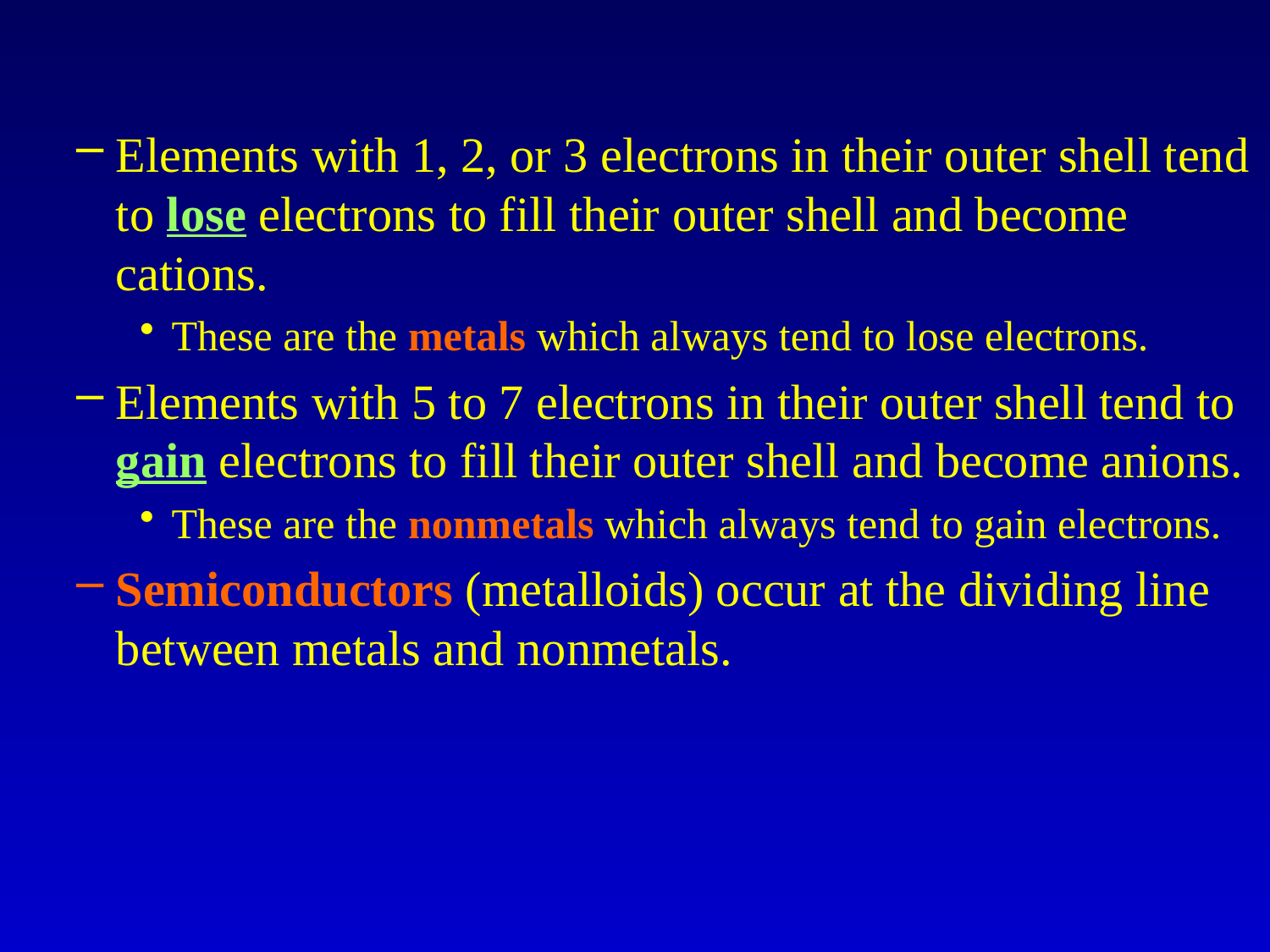

Elements with 1, 2, or 3 electrons in their outer shell tend to lose electrons to fill their outer shell and become cations.
These are the metals which always tend to lose electrons.
Elements with 5 to 7 electrons in their outer shell tend to gain electrons to fill their outer shell and become anions.
These are the nonmetals which always tend to gain electrons.
Semiconductors (metalloids) occur at the dividing line between metals and nonmetals.